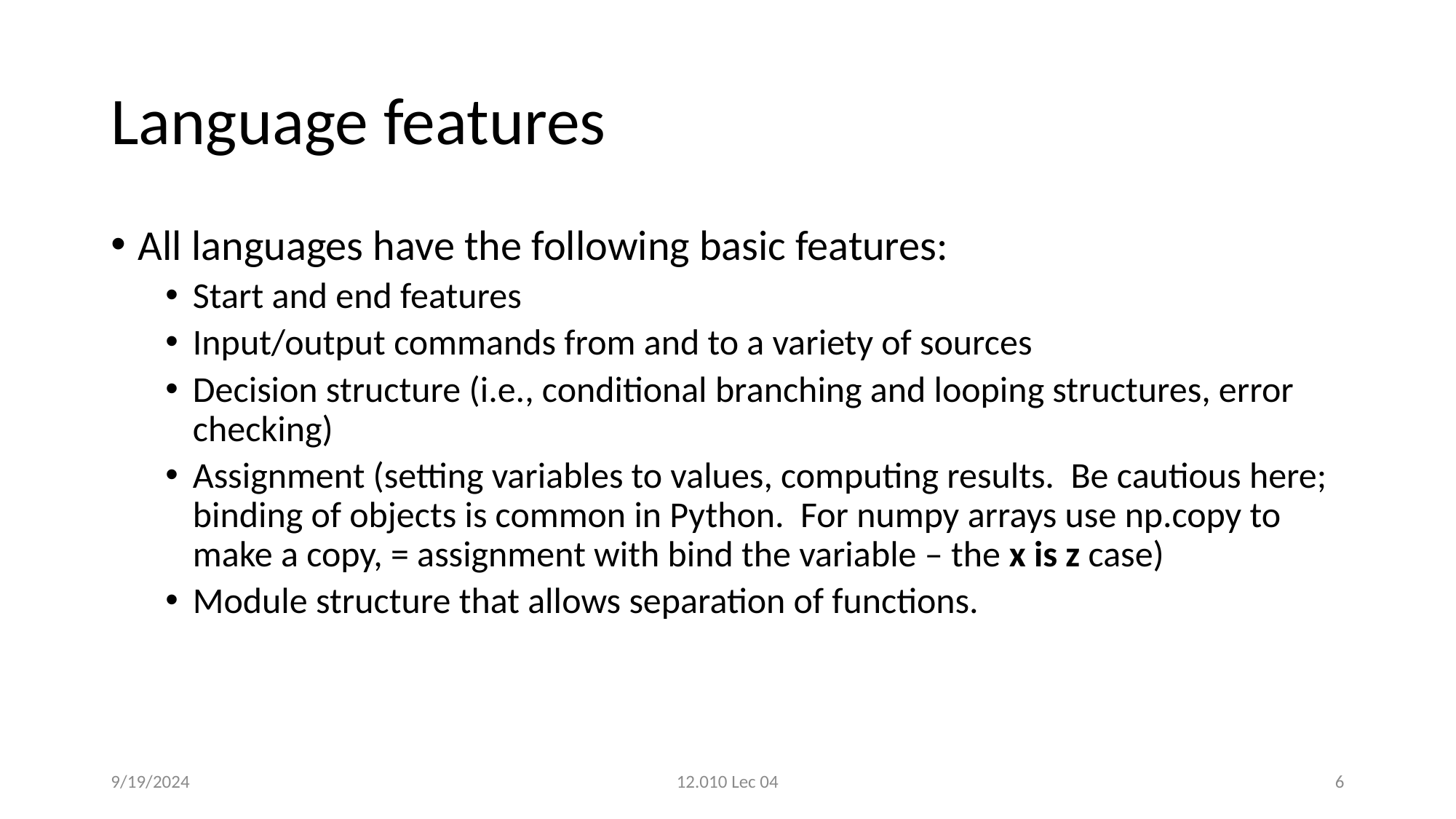

# Language features
All languages have the following basic features:
Start and end features
Input/output commands from and to a variety of sources
Decision structure (i.e., conditional branching and looping structures, error checking)
Assignment (setting variables to values, computing results.  Be cautious here; binding of objects is common in Python.  For numpy arrays use np.copy to make a copy, = assignment with bind the variable – the x is z case)
Module structure that allows separation of functions.
9/19/2024
12.010 Lec 04
6